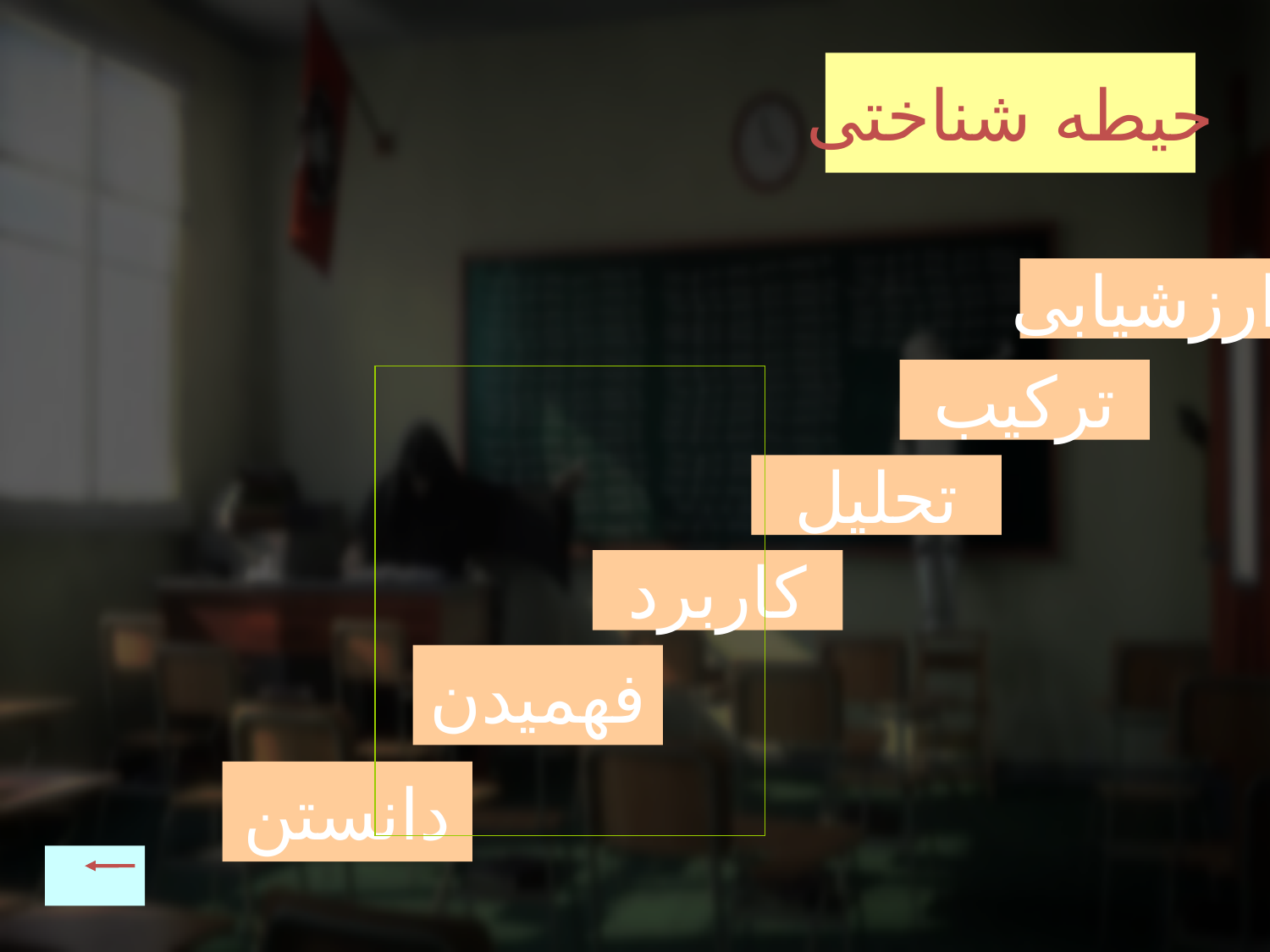

حیطه شناختی
ارزشیابی
ترکیب

تحلیل
کاربرد
فهمیدن
دانستن